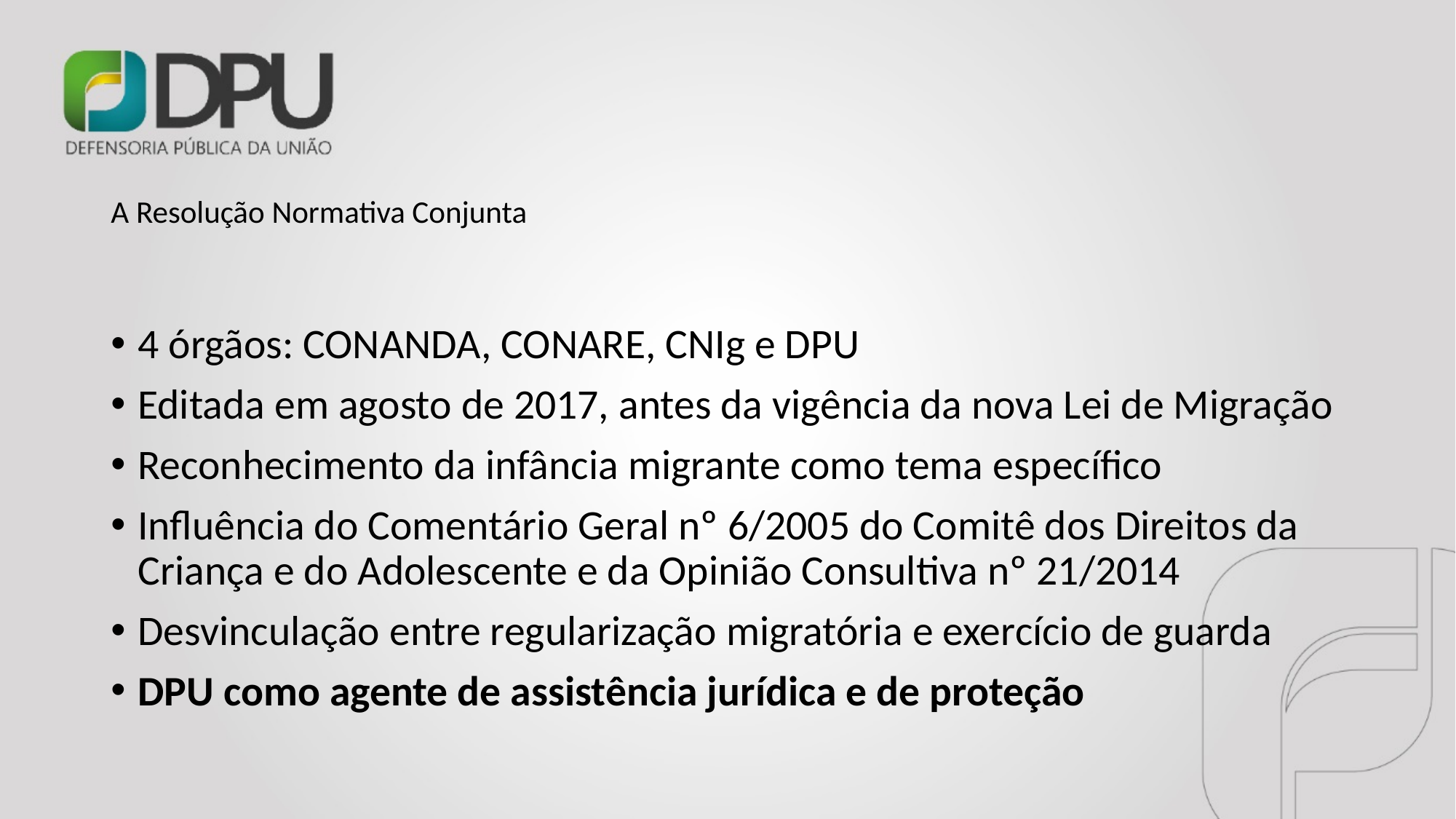

# A Resolução Normativa Conjunta

4 órgãos: CONANDA, CONARE, CNIg e DPU
Editada em agosto de 2017, antes da vigência da nova Lei de Migração
Reconhecimento da infância migrante como tema específico
Influência do Comentário Geral nº 6/2005 do Comitê dos Direitos da Criança e do Adolescente e da Opinião Consultiva nº 21/2014
Desvinculação entre regularização migratória e exercício de guarda
DPU como agente de assistência jurídica e de proteção